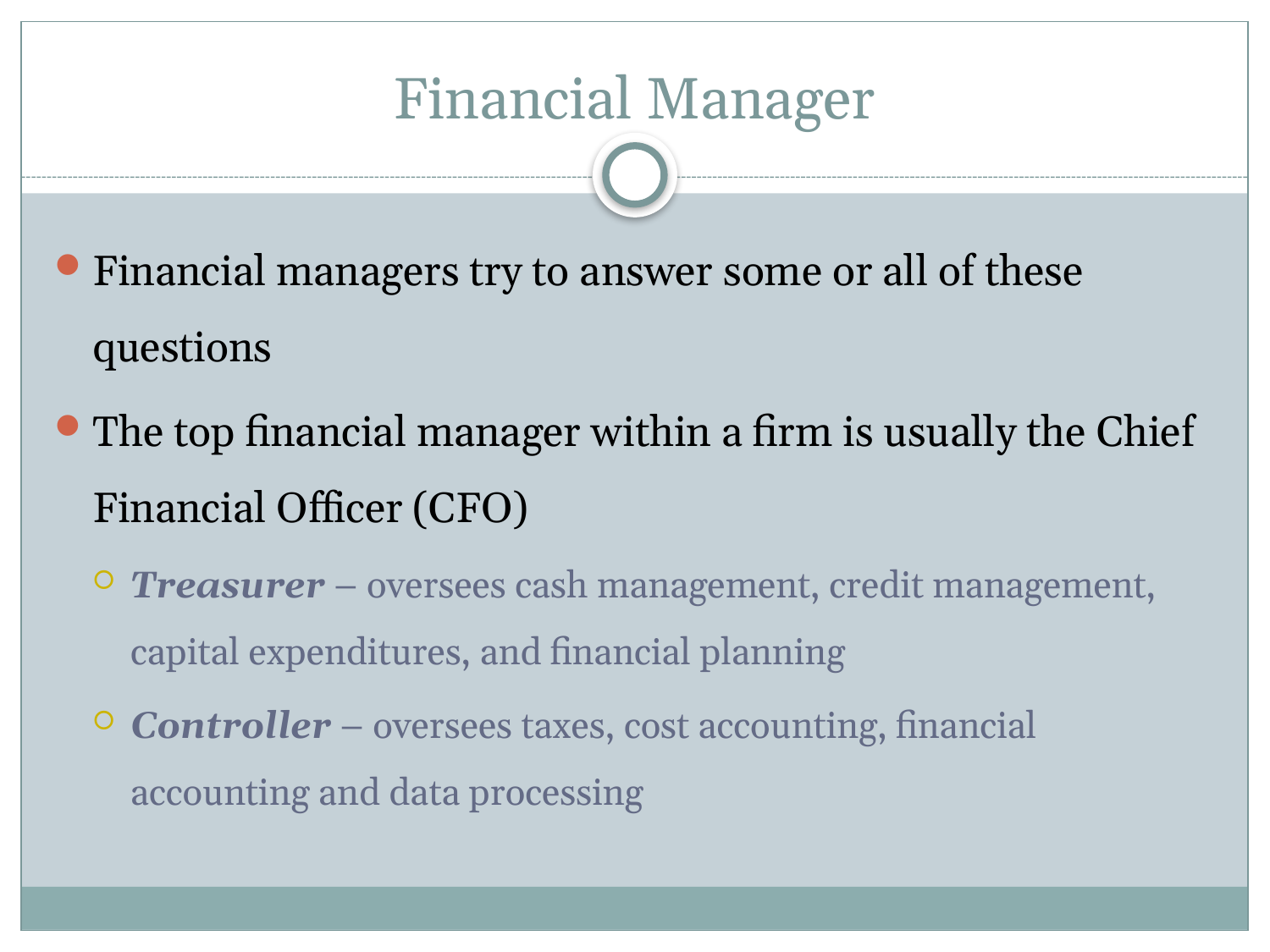

# Financial Manager
Financial managers try to answer some or all of these questions
The top financial manager within a firm is usually the Chief Financial Officer (CFO)
Treasurer – oversees cash management, credit management, capital expenditures, and financial planning
Controller – oversees taxes, cost accounting, financial accounting and data processing